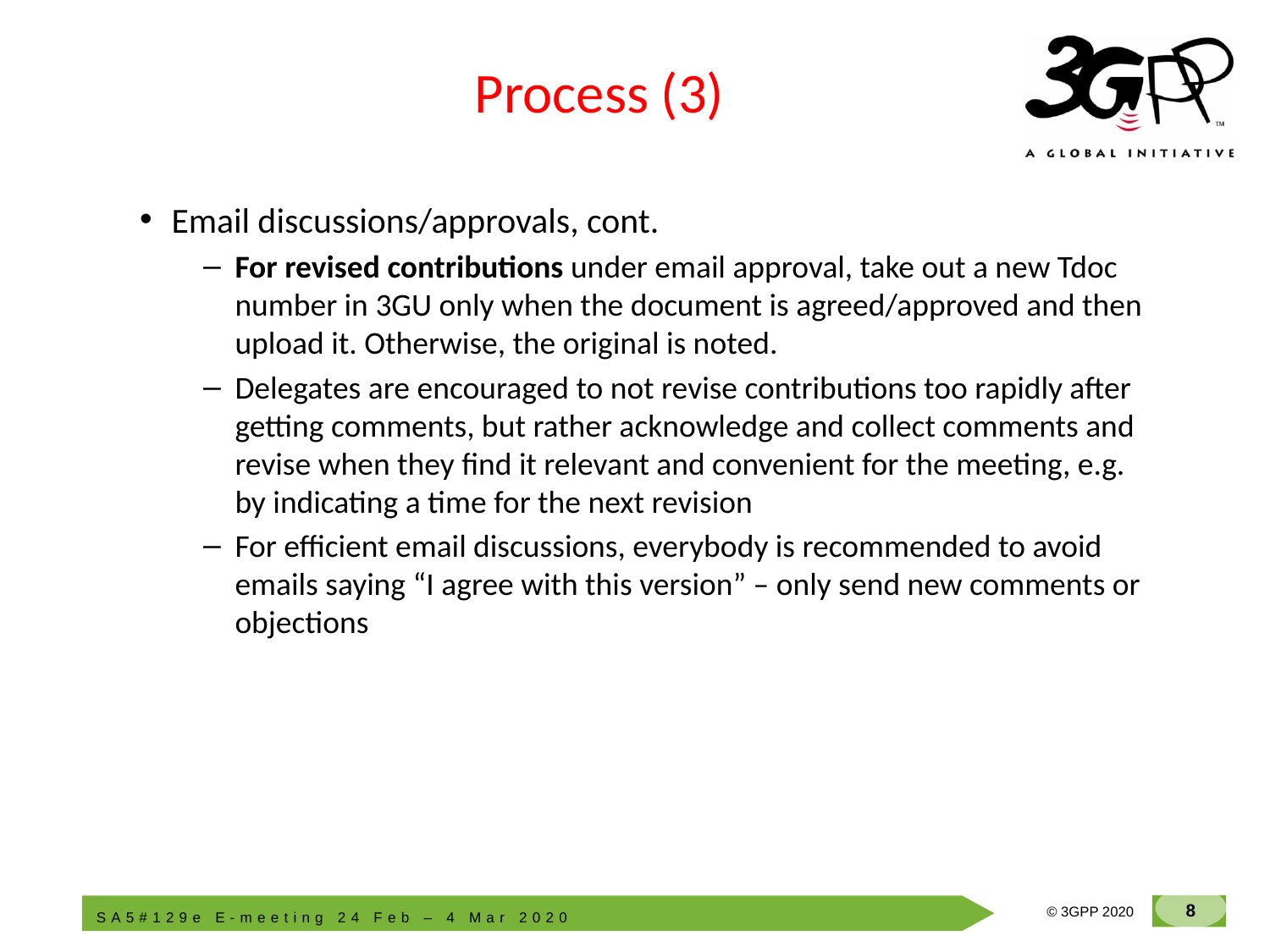

# Process (3)
Email discussions/approvals, cont.
For revised contributions under email approval, take out a new Tdoc number in 3GU only when the document is agreed/approved and then upload it. Otherwise, the original is noted.
Delegates are encouraged to not revise contributions too rapidly after getting comments, but rather acknowledge and collect comments and revise when they find it relevant and convenient for the meeting, e.g. by indicating a time for the next revision
For efficient email discussions, everybody is recommended to avoid emails saying “I agree with this version” – only send new comments or objections